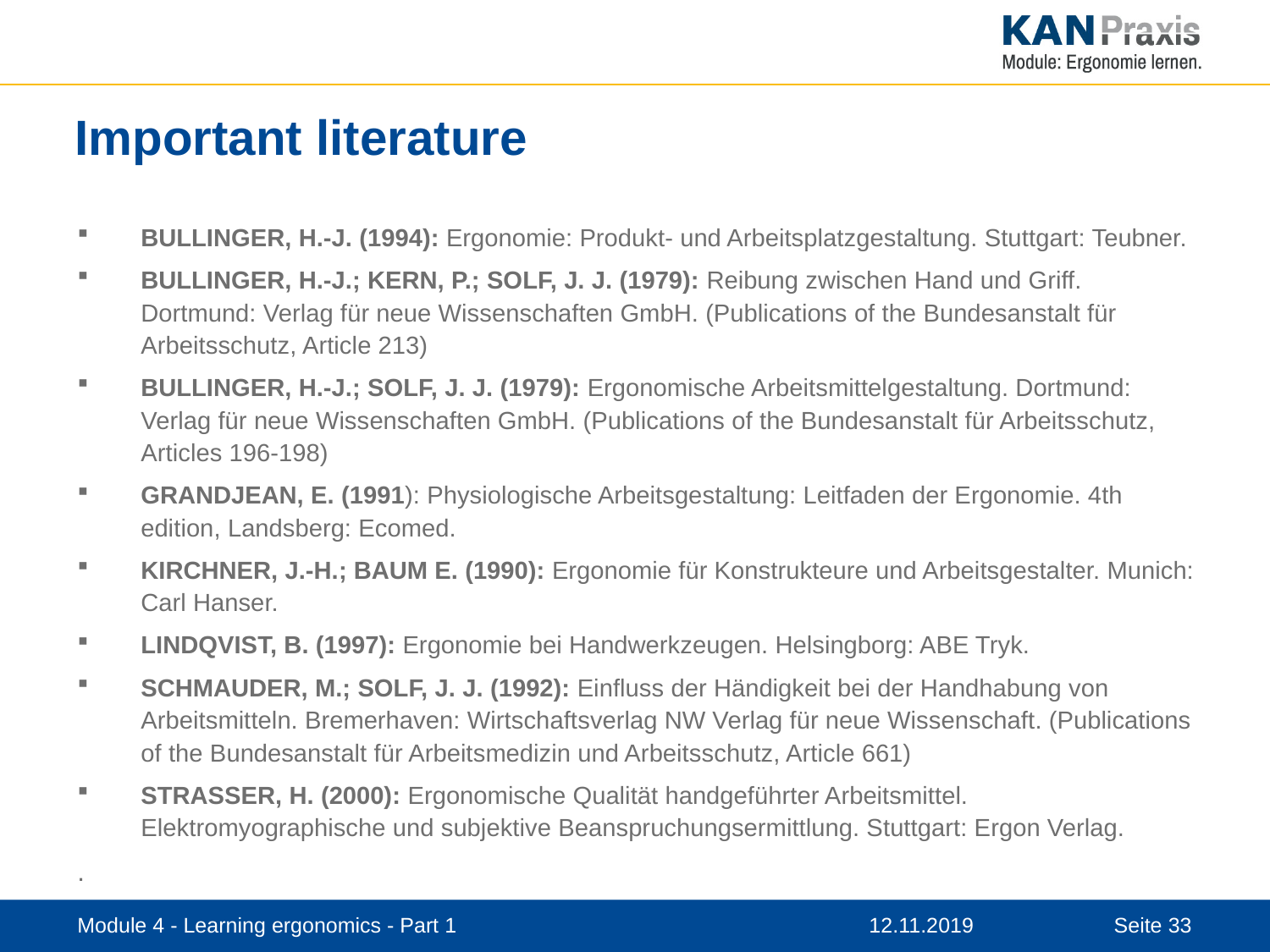

# Important literature
BULLINGER, H.-J. (1994): Ergonomie: Produkt- und Arbeitsplatzgestaltung. Stuttgart: Teubner.
BULLINGER, H.-J.; KERN, P.; SOLF, J. J. (1979): Reibung zwischen Hand und Griff. Dortmund: Verlag für neue Wissenschaften GmbH. (Publications of the Bundesanstalt für Arbeitsschutz, Article 213)
BULLINGER, H.-J.; SOLF, J. J. (1979): Ergonomische Arbeitsmittelgestaltung. Dortmund: Verlag für neue Wissenschaften GmbH. (Publications of the Bundesanstalt für Arbeitsschutz, Articles 196-198)
GRANDJEAN, E. (1991): Physiologische Arbeitsgestaltung: Leitfaden der Ergonomie. 4th edition, Landsberg: Ecomed.
KIRCHNER, J.-H.; BAUM E. (1990): Ergonomie für Konstrukteure und Arbeitsgestalter. Munich: Carl Hanser.
LINDQVIST, B. (1997): Ergonomie bei Handwerkzeugen. Helsingborg: ABE Tryk.
SCHMAUDER, M.; SOLF, J. J. (1992): Einfluss der Händigkeit bei der Handhabung von Arbeitsmitteln. Bremerhaven: Wirtschaftsverlag NW Verlag für neue Wissenschaft. (Publications of the Bundesanstalt für Arbeitsmedizin und Arbeitsschutz, Article 661)
STRASSER, H. (2000): Ergonomische Qualität handgeführter Arbeitsmittel. Elektromyographische und subjektive Beanspruchungsermittlung. Stuttgart: Ergon Verlag.
.

Module 4 - Learning ergonomics - Part 1
12.11.2019
33